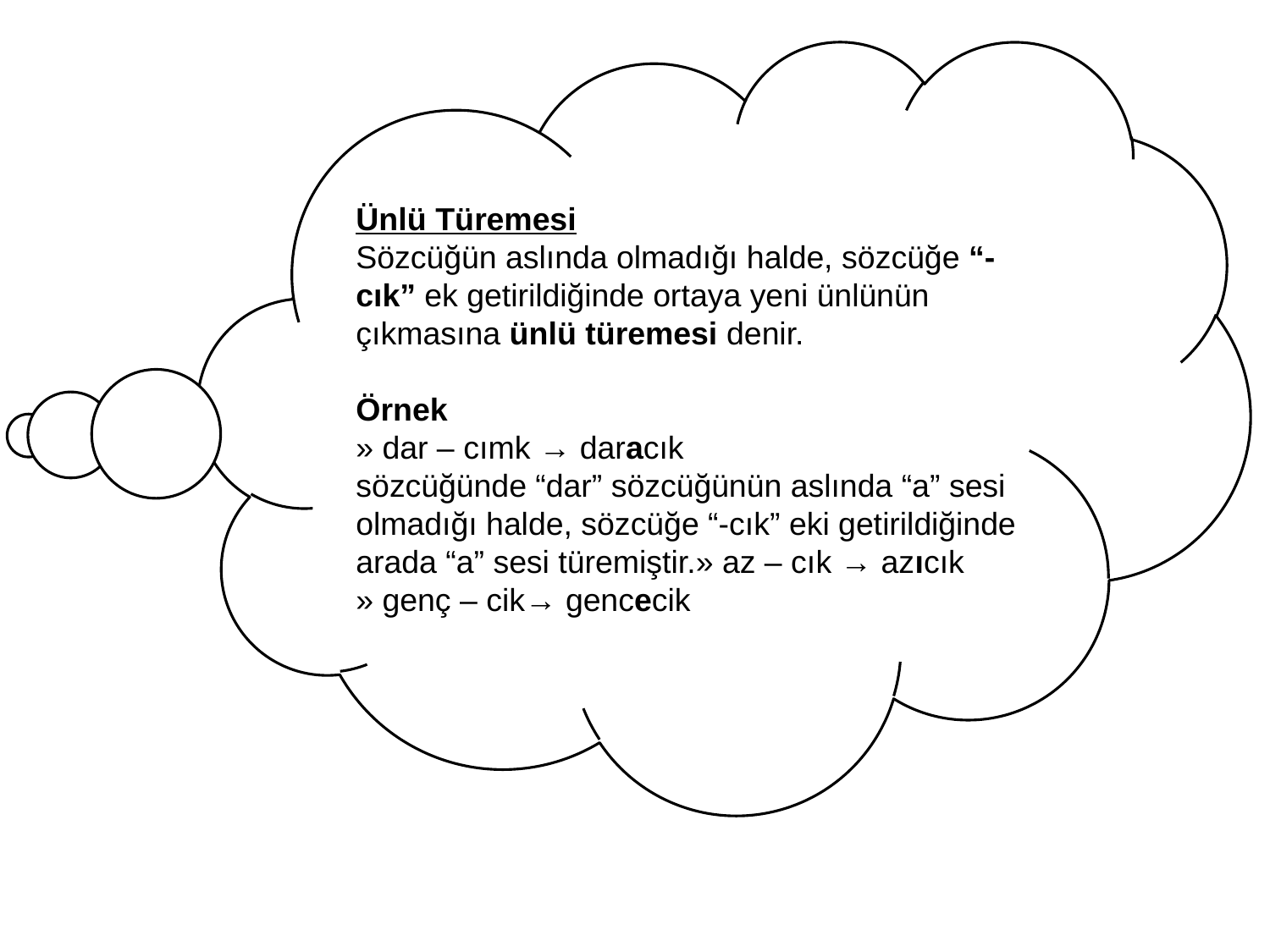

Ünlü Türemesi
Sözcüğün aslında olmadığı halde, sözcüğe “-cık” ek getirildiğinde ortaya yeni ünlünün çıkmasına ünlü türemesi denir.

Örnek
» dar – cımk → daracık
sözcüğünde “dar” sözcüğünün aslında “a” sesi olmadığı halde, sözcüğe “-cık” eki getirildiğinde arada “a” sesi türemiştir.» az – cık → azıcık
» genç – cik→ gencecik